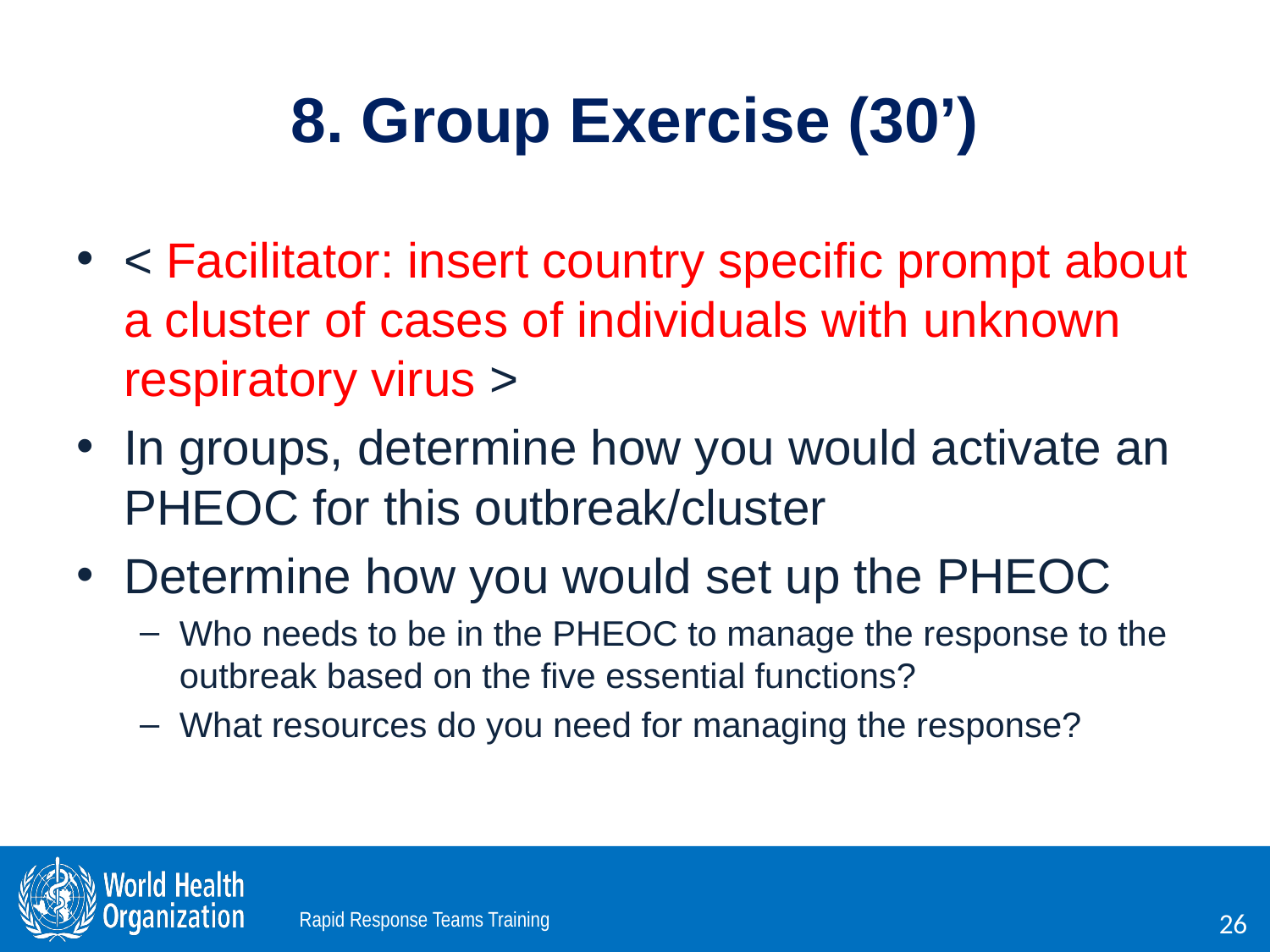

# 8. Group Exercise (30’)
< Facilitator: insert country specific prompt about a cluster of cases of individuals with unknown respiratory virus >
In groups, determine how you would activate an PHEOC for this outbreak/cluster
Determine how you would set up the PHEOC
Who needs to be in the PHEOC to manage the response to the outbreak based on the five essential functions?
What resources do you need for managing the response?